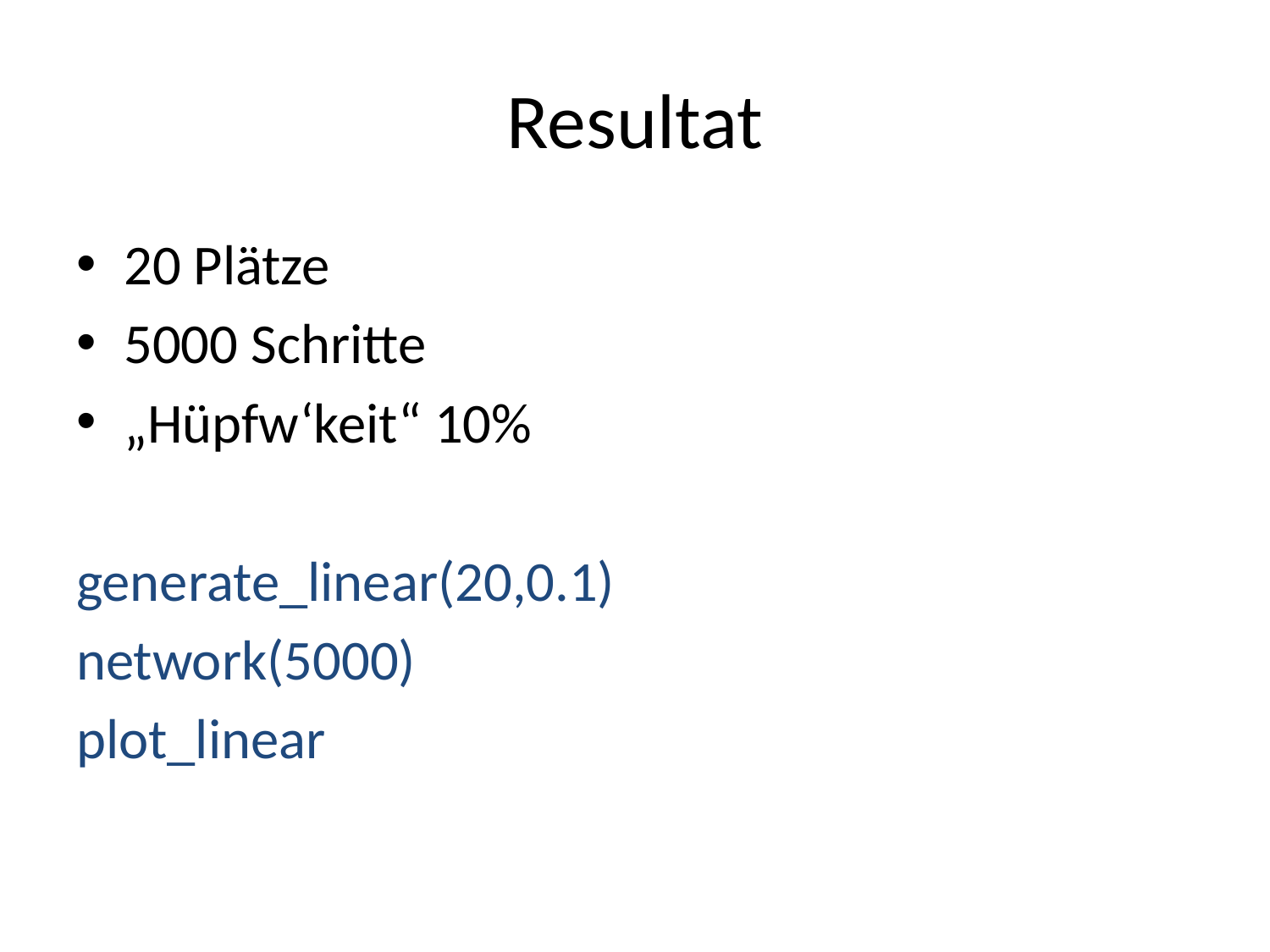

# Resultat
20 Plätze
5000 Schritte
„Hüpfw‘keit“ 10%

generate_linear(20,0.1)
network(5000)
plot_linear